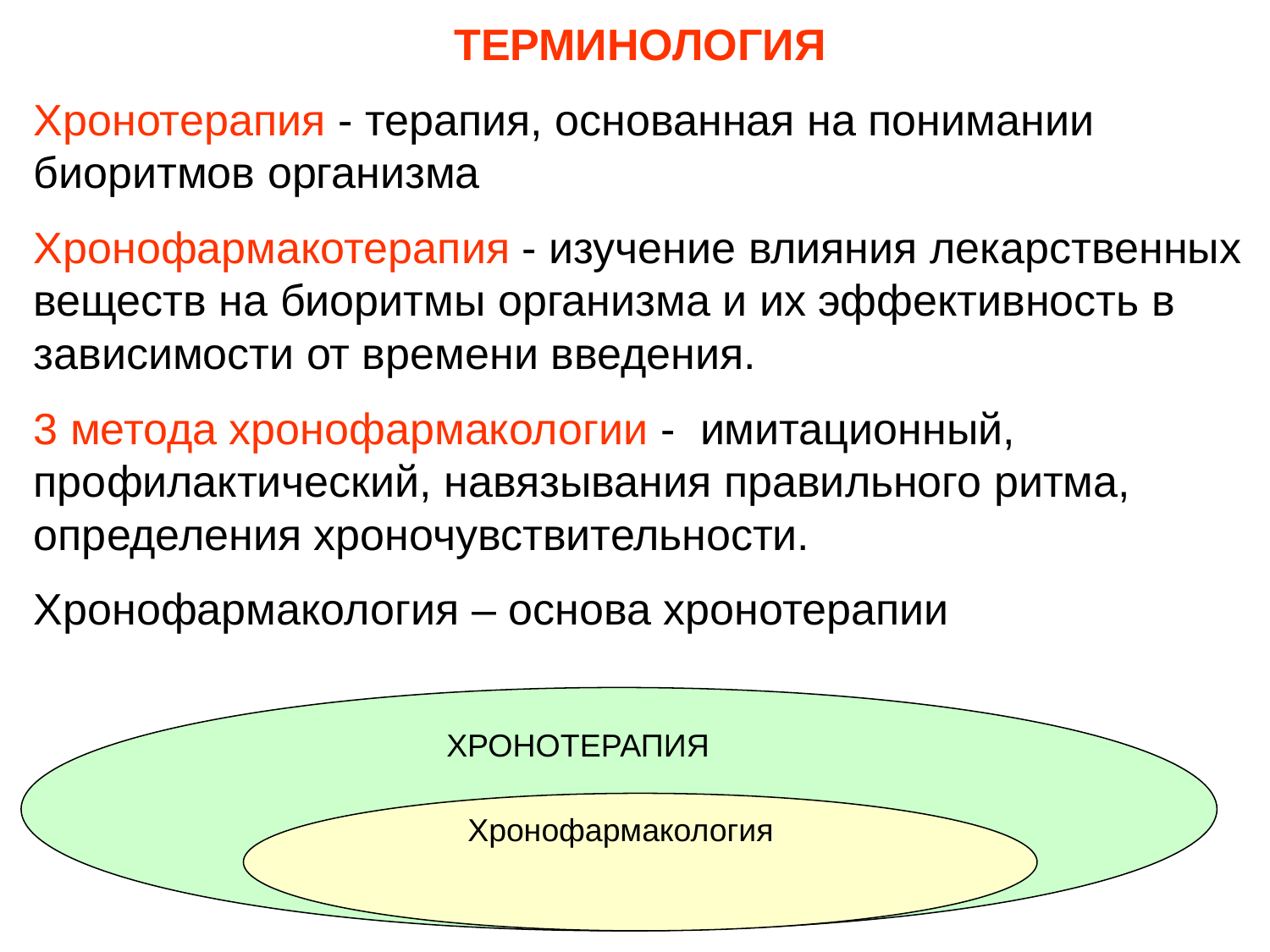

ТЕРМИНОЛОГИЯ
Хронотерапия - терапия, основанная на понимании биоритмов организма
Хронофармакотерапия - изучение влияния лекарственных веществ на биоритмы организма и их эффективность в зависимости от времени введения.
3 метода хронофармакологии -  имитационный, профилактический, навязывания правильного ритма, определения хроночувствительности.
Хронофармакология – основа хронотерапии

ХРОНОТЕРАПИЯ

Хронофармакология